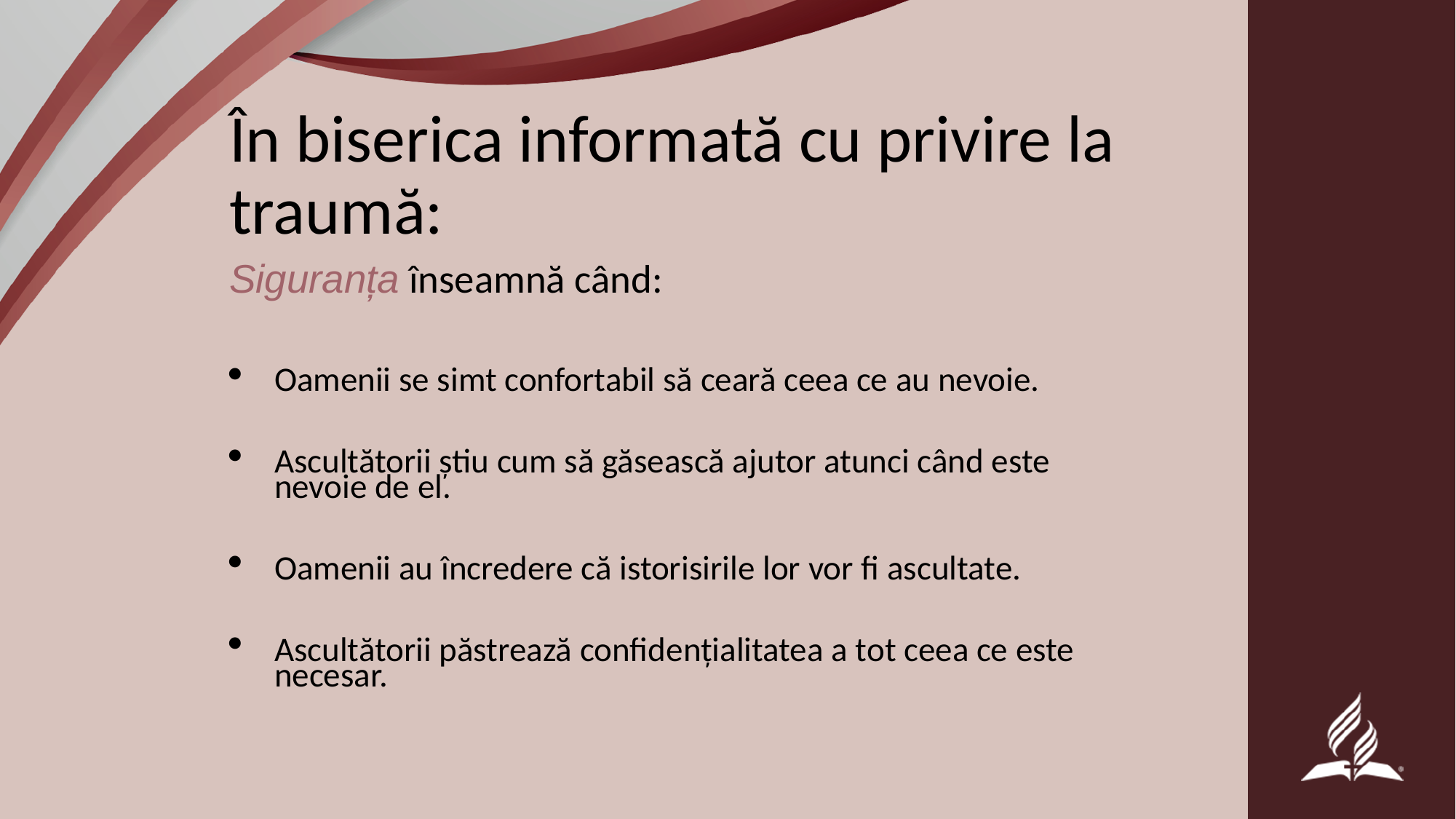

# În biserica informată cu privire la traumă:
Siguranța înseamnă când:

Oamenii se simt confortabil să ceară ceea ce au nevoie.

Ascultătorii știu cum să găsească ajutor atunci când este nevoie de el.

Oamenii au încredere că istorisirile lor vor fi ascultate.

Ascultătorii păstrează confidențialitatea a tot ceea ce este necesar.